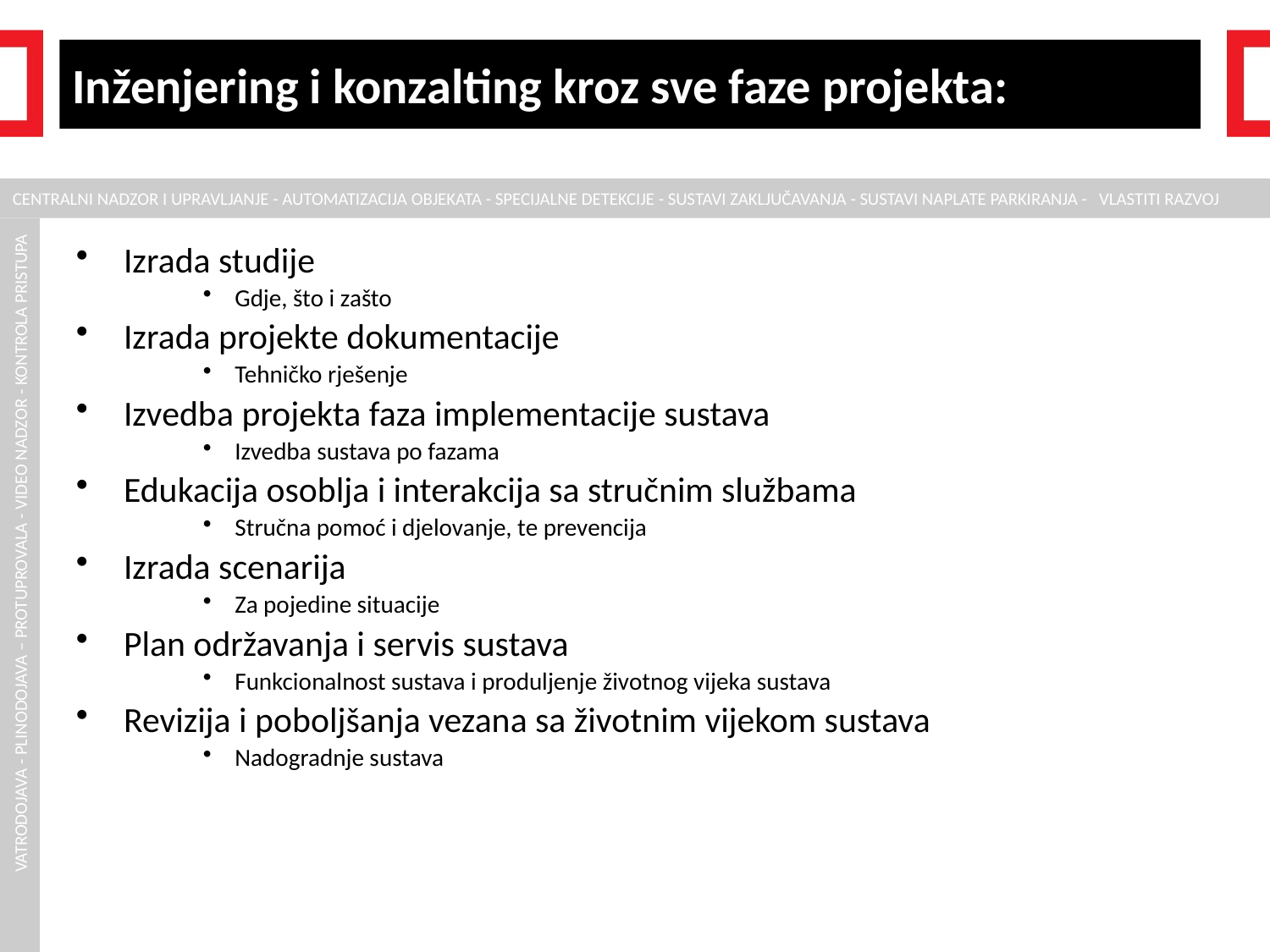

# Inženjering i konzalting kroz sve faze projekta:
Izrada studije
Gdje, što i zašto
Izrada projekte dokumentacije
Tehničko rješenje
Izvedba projekta faza implementacije sustava
Izvedba sustava po fazama
Edukacija osoblja i interakcija sa stručnim službama
Stručna pomoć i djelovanje, te prevencija
Izrada scenarija
Za pojedine situacije
Plan održavanja i servis sustava
Funkcionalnost sustava i produljenje životnog vijeka sustava
Revizija i poboljšanja vezana sa životnim vijekom sustava
Nadogradnje sustava